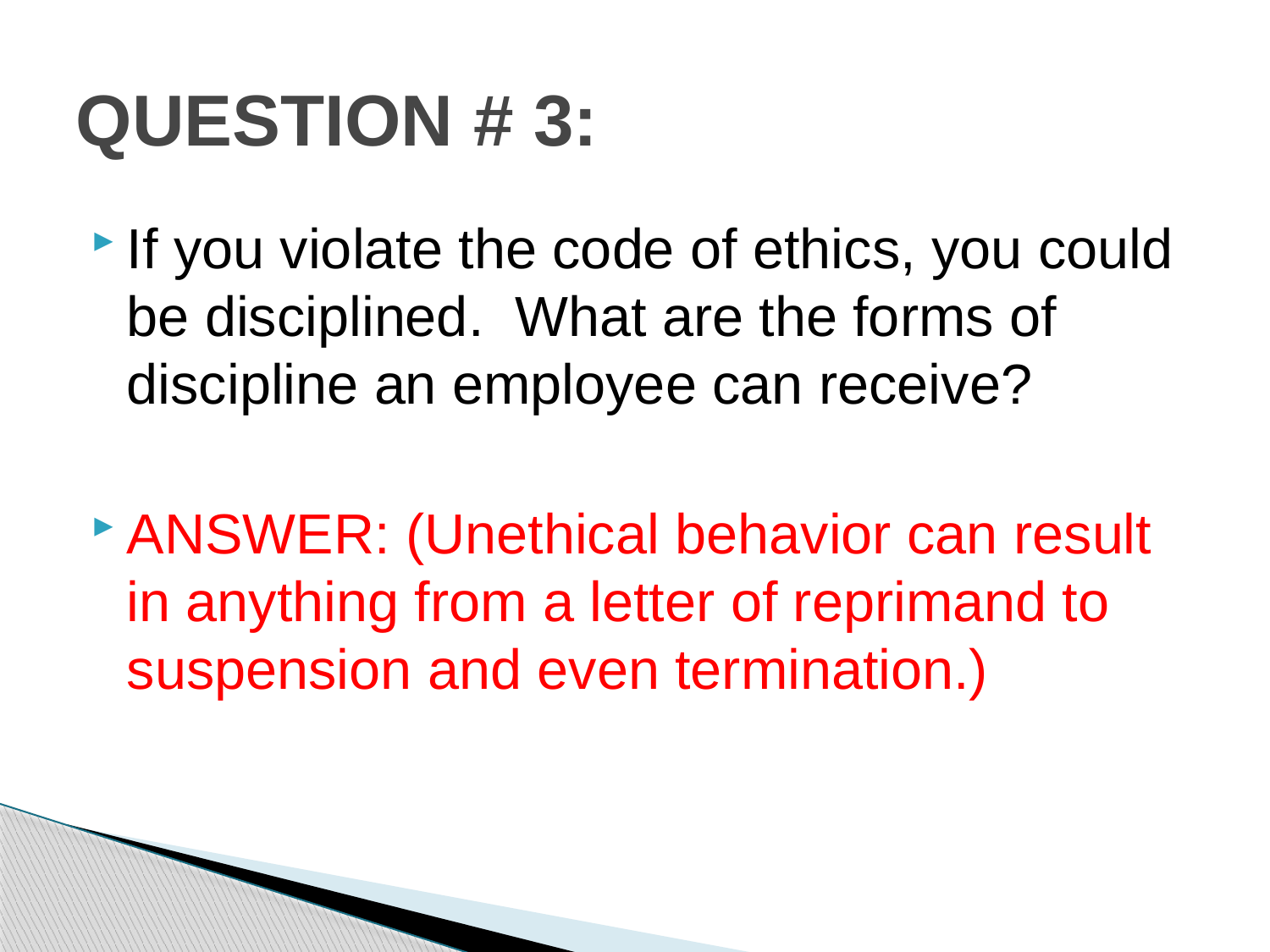

# QUESTION # 3:
If you violate the code of ethics, you could be disciplined.  What are the forms of discipline an employee can receive?

ANSWER: (Unethical behavior can result in anything from a letter of reprimand to suspension and even termination.)